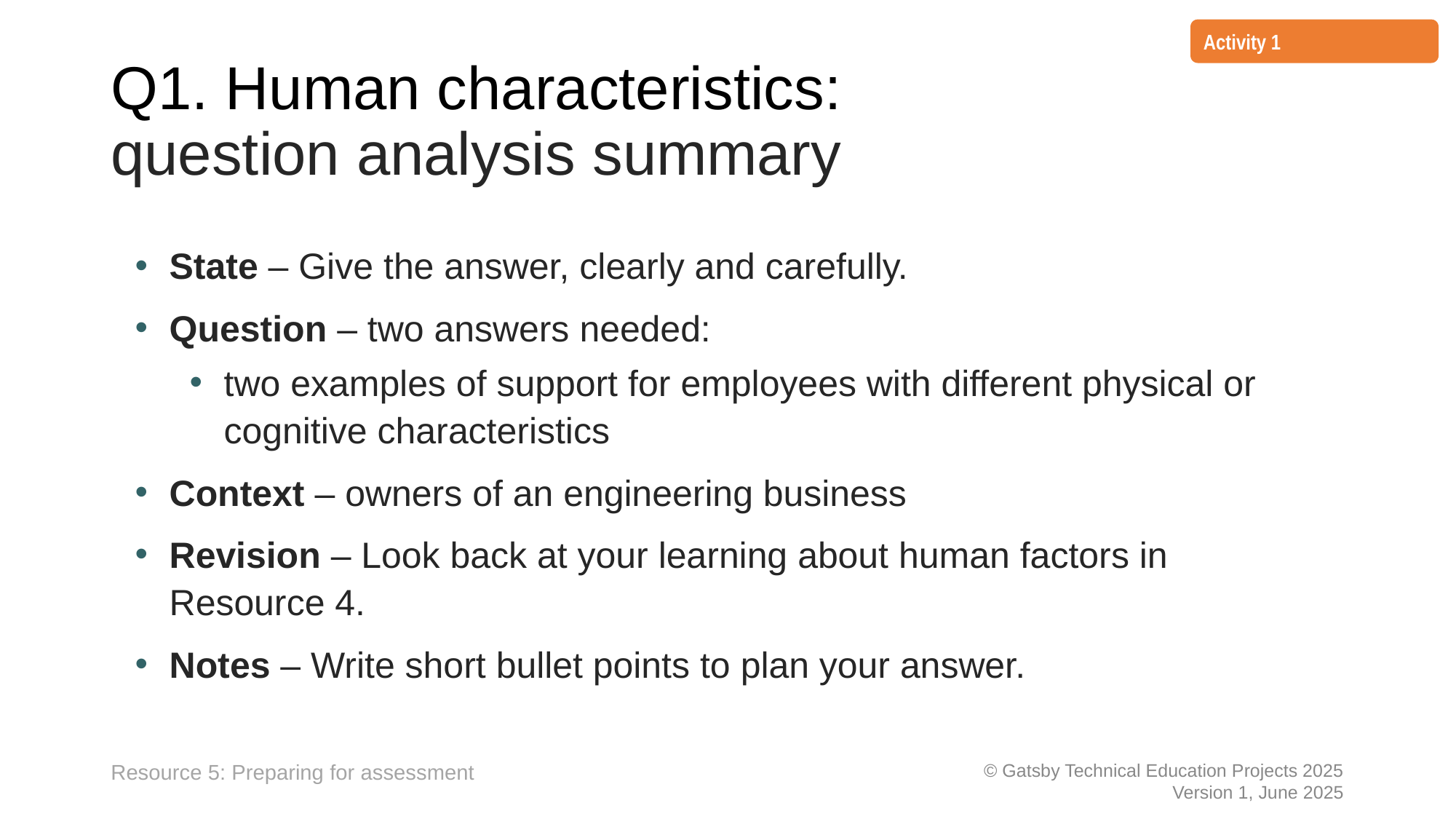

Activity 1
# Q1. Human characteristics: question analysis summary
State – Give the answer, clearly and carefully.
Question – two answers needed:
two examples of support for employees with different physical or cognitive characteristics
Context – owners of an engineering business
Revision – Look back at your learning about human factors in
Resource 4.
Notes – Write short bullet points to plan your answer.
Resource 5: Preparing for assessment